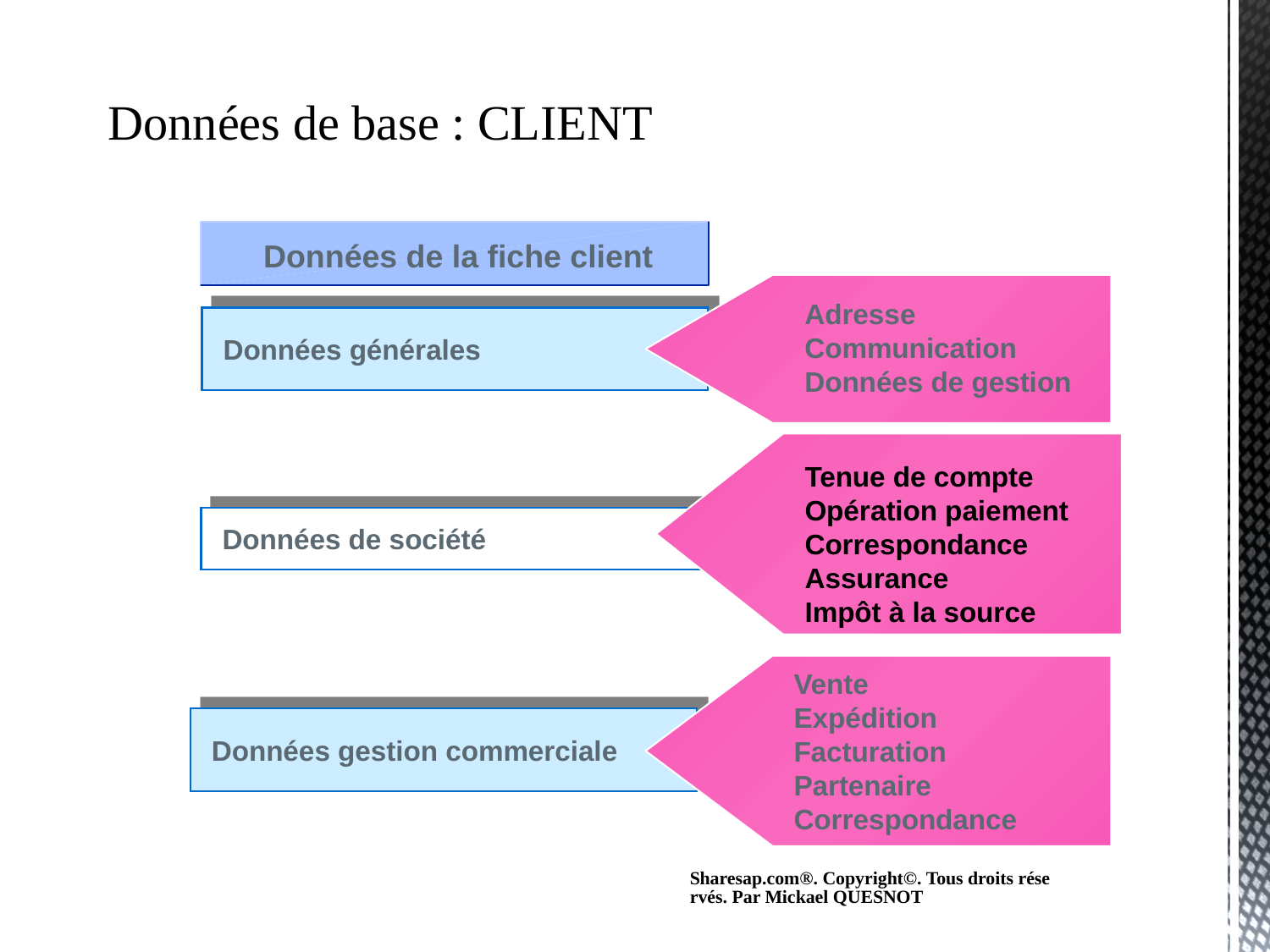

# Données de base : CLIENT

Données de la fiche client

Adresse
Communication
Données de gestion
Données générales

Tenue de compte
Opération paiement
Correspondance
Assurance
Impôt à la source
Données de société

Vente
Expédition
Facturation
Partenaire
Correspondance
Données gestion commerciale
Sharesap.com®. Copyright©. Tous droits réservés. Par Mickael QUESNOT